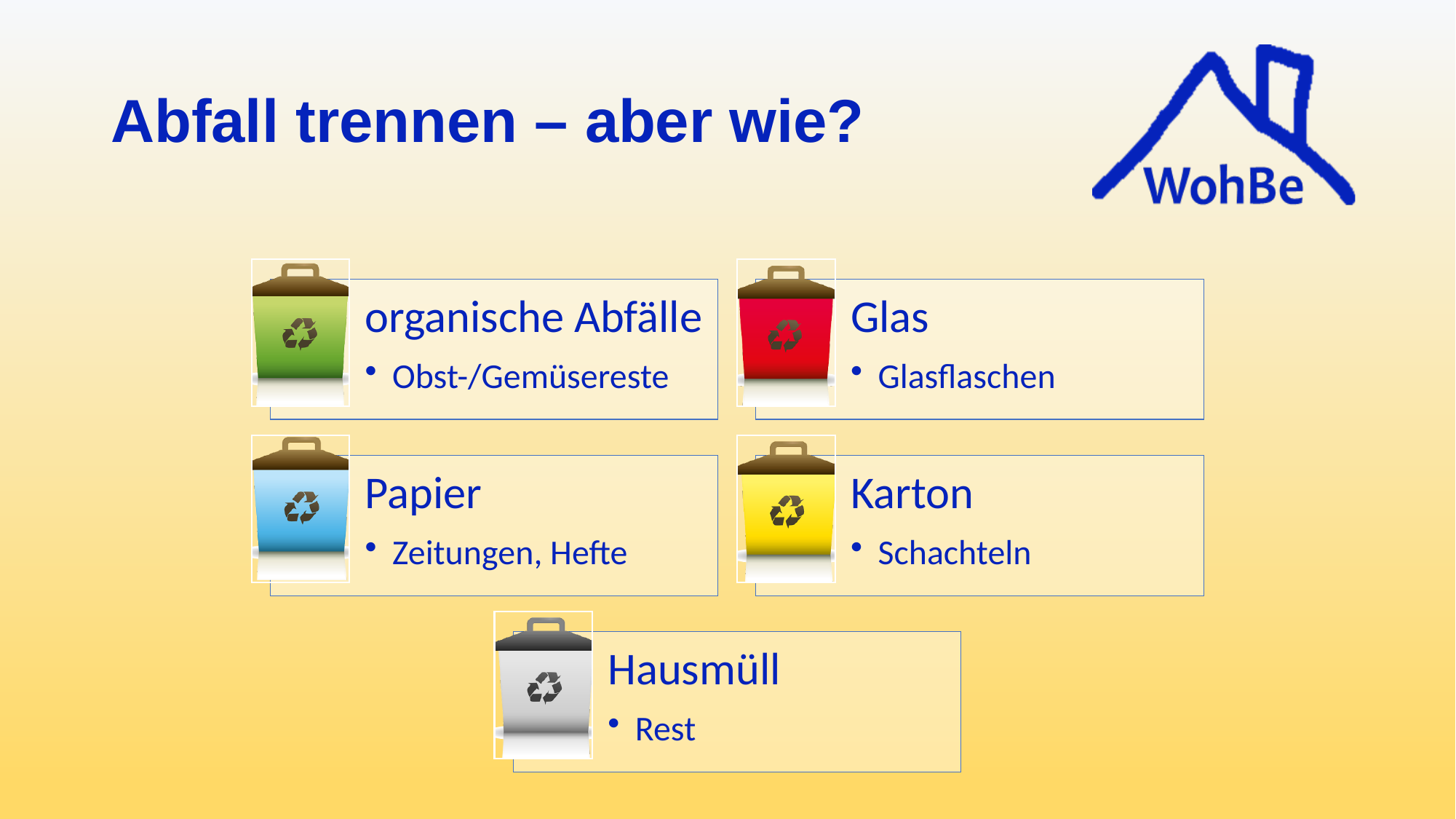

# Abfall trennen – aber wie?
organische Abfälle
Obst-/Gemüsereste
Glas
Glasflaschen
Papier
Zeitungen, Hefte
Karton
Schachteln
Hausmüll
Rest